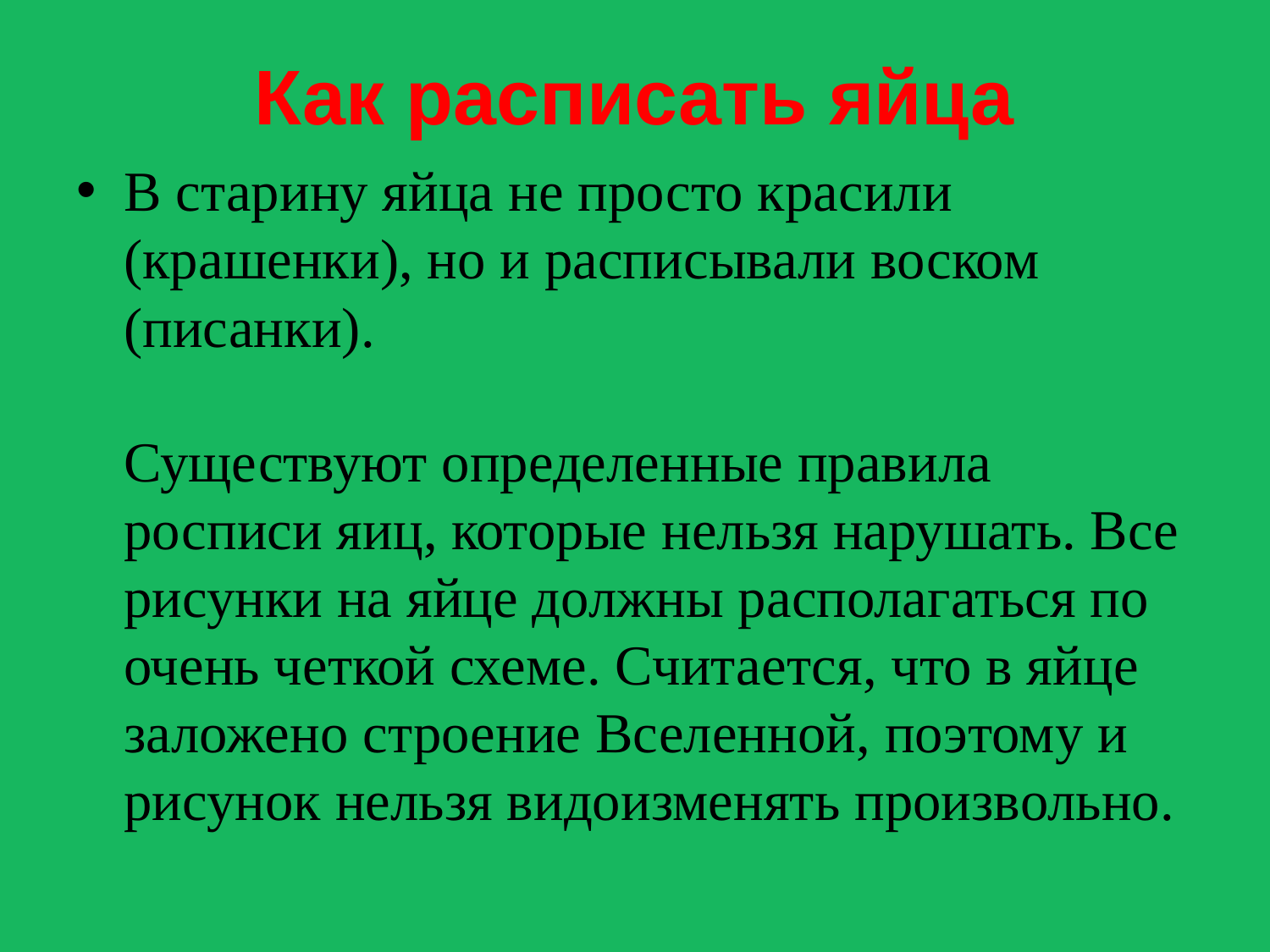

# Как расписать яйца
В старину яйца не просто красили (крашенки), но и расписывали воском (писанки).
Существуют определенные правила росписи яиц, которые нельзя нарушать. Все рисунки на яйце должны располагаться по очень четкой схеме. Считается, что в яйце заложено строение Вселенной, поэтому и рисунок нельзя видоизменять произвольно.